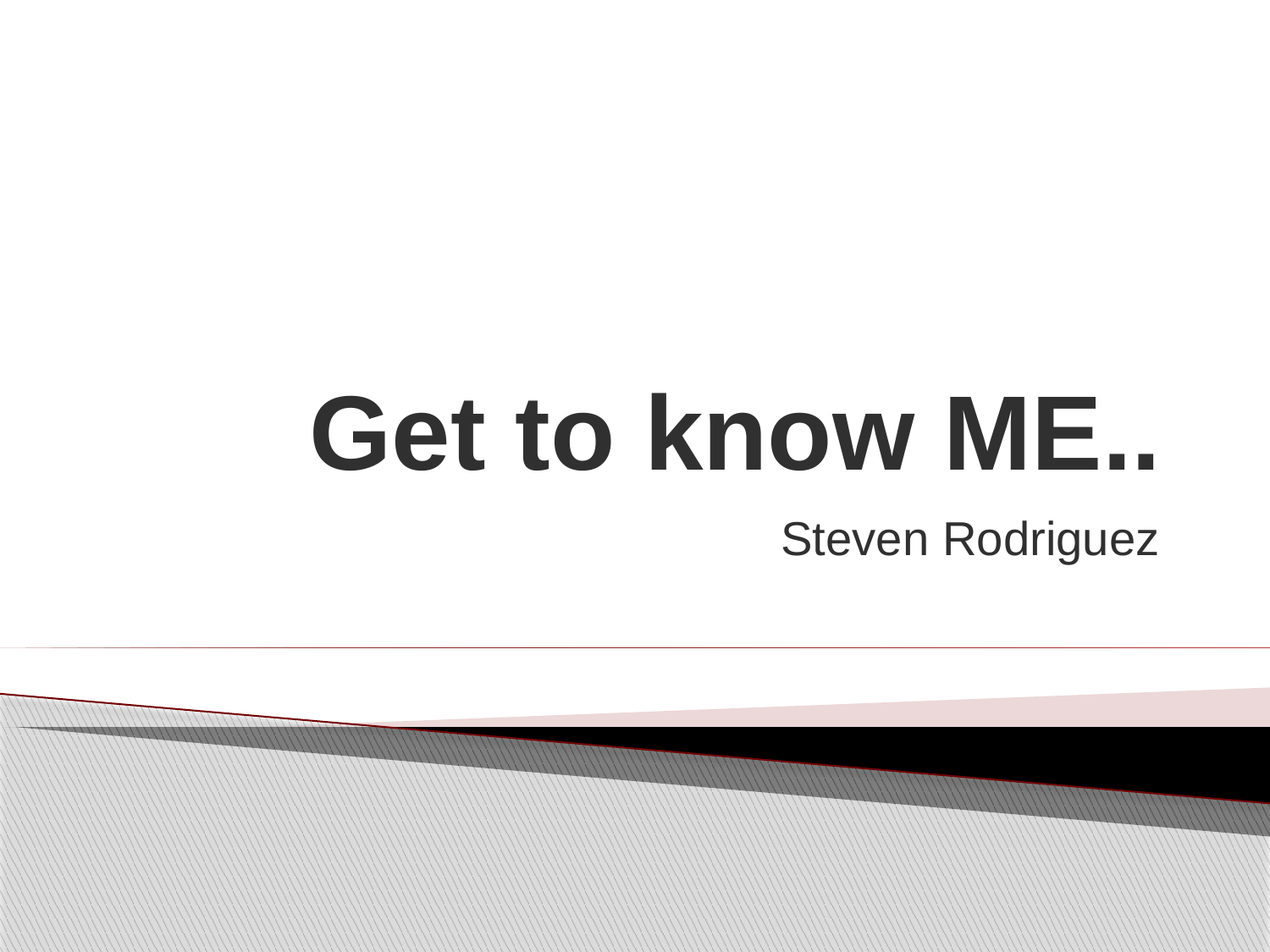

# Get to know ME..
Steven Rodriguez